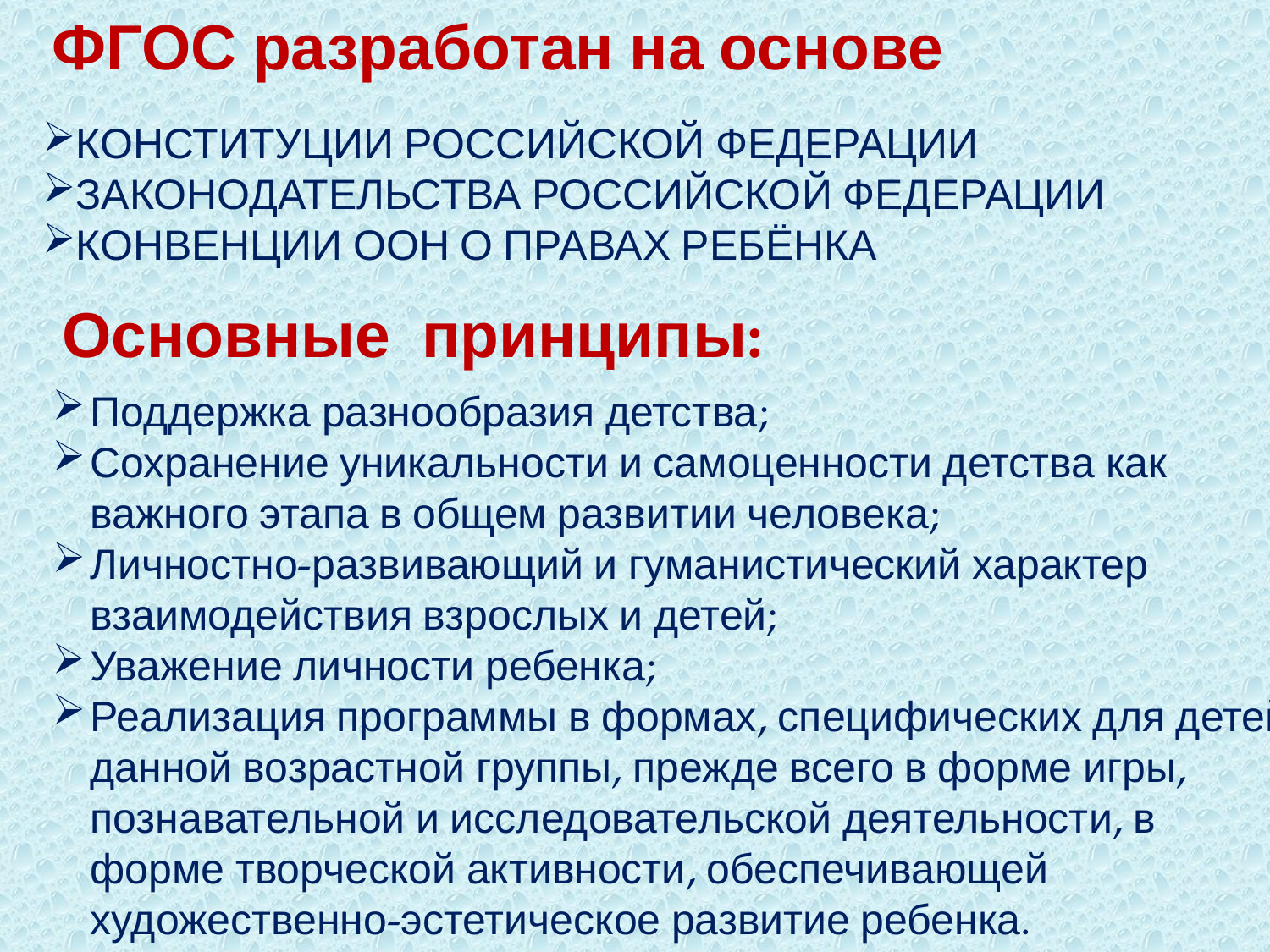

ФГОС разработан на основе

Конституции Российской Федерации
законодательства Российской Федерации
Конвенции ООН о правах ребёнка
Основные  принципы:
Поддержка разнообразия детства;
Сохранение уникальности и самоценности детства как важного этапа в общем развитии человека;
Личностно-развивающий и гуманистический характер взаимодействия взрослых и детей;
Уважение личности ребенка;
Реализация программы в формах, специфических для детей данной возрастной группы, прежде всего в форме игры, познавательной и исследовательской деятельности, в форме творческой активности, обеспечивающей художественно-эстетическое развитие ребенка.